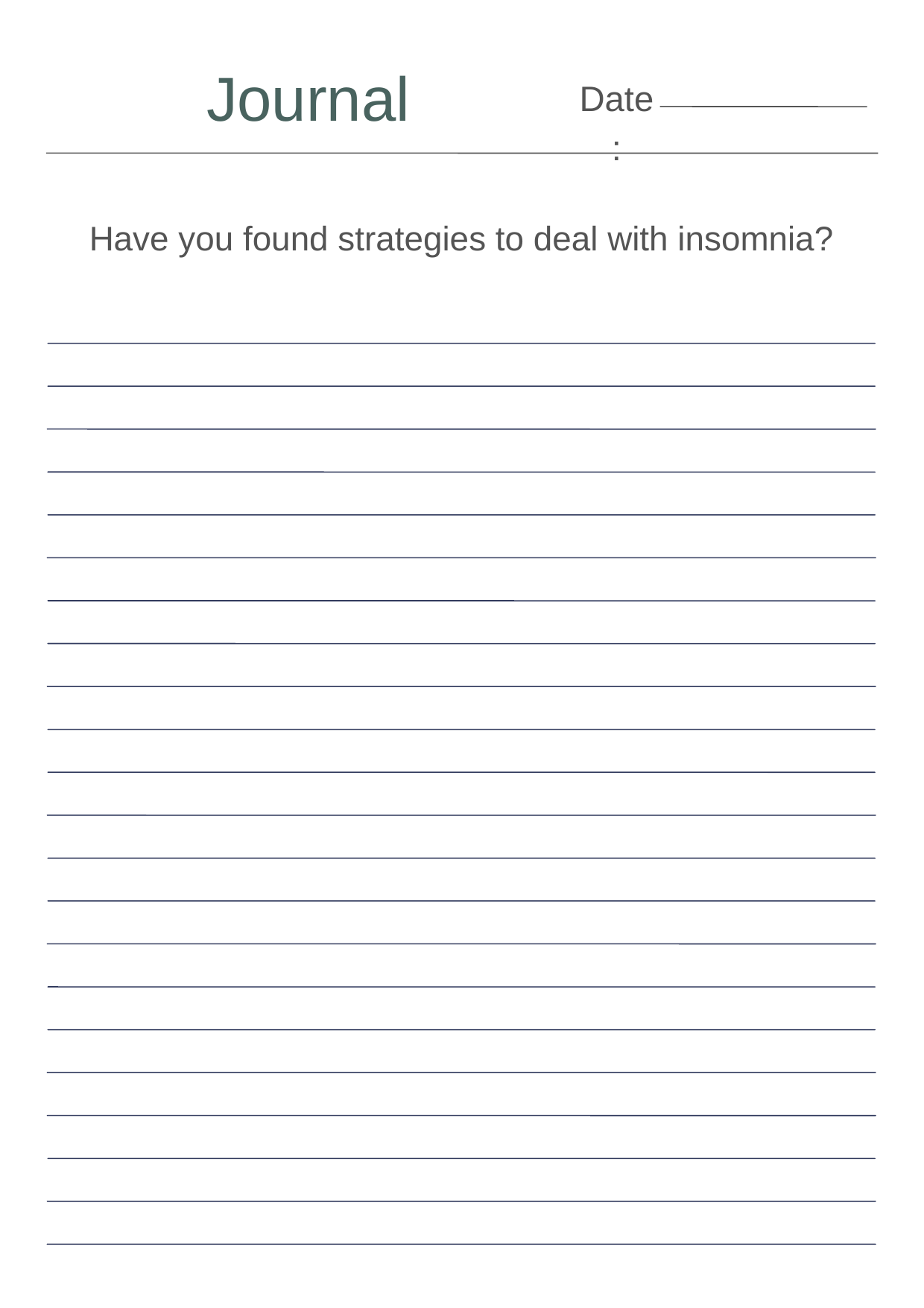

Journal
Date:

Have you found strategies to deal with insomnia?